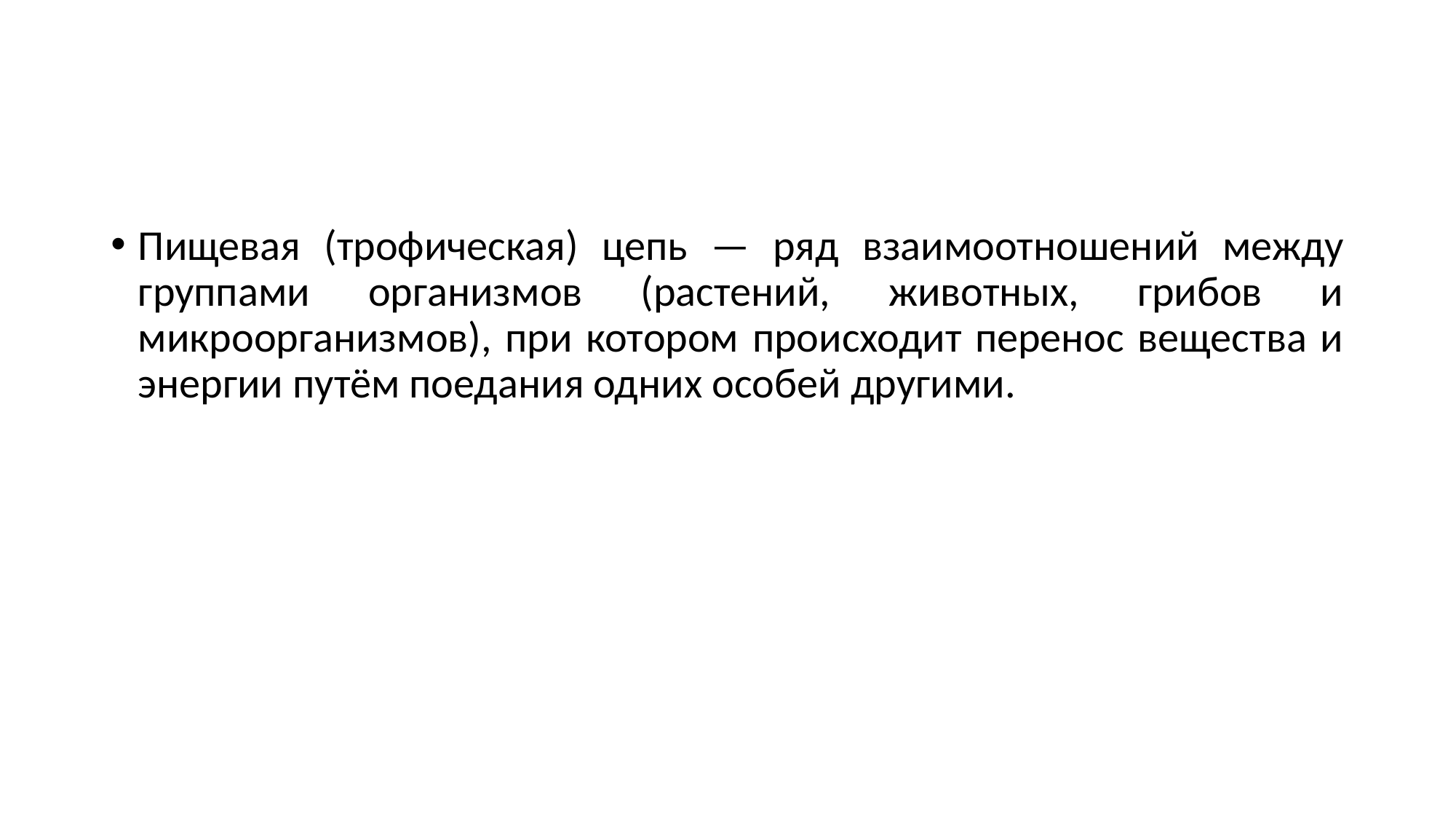

#
Пищевая (трофическая) цепь — ряд взаимоотношений между группами организмов (растений, животных, грибов и микроорганизмов), при котором происходит перенос вещества и энергии путём поедания одних особей другими.